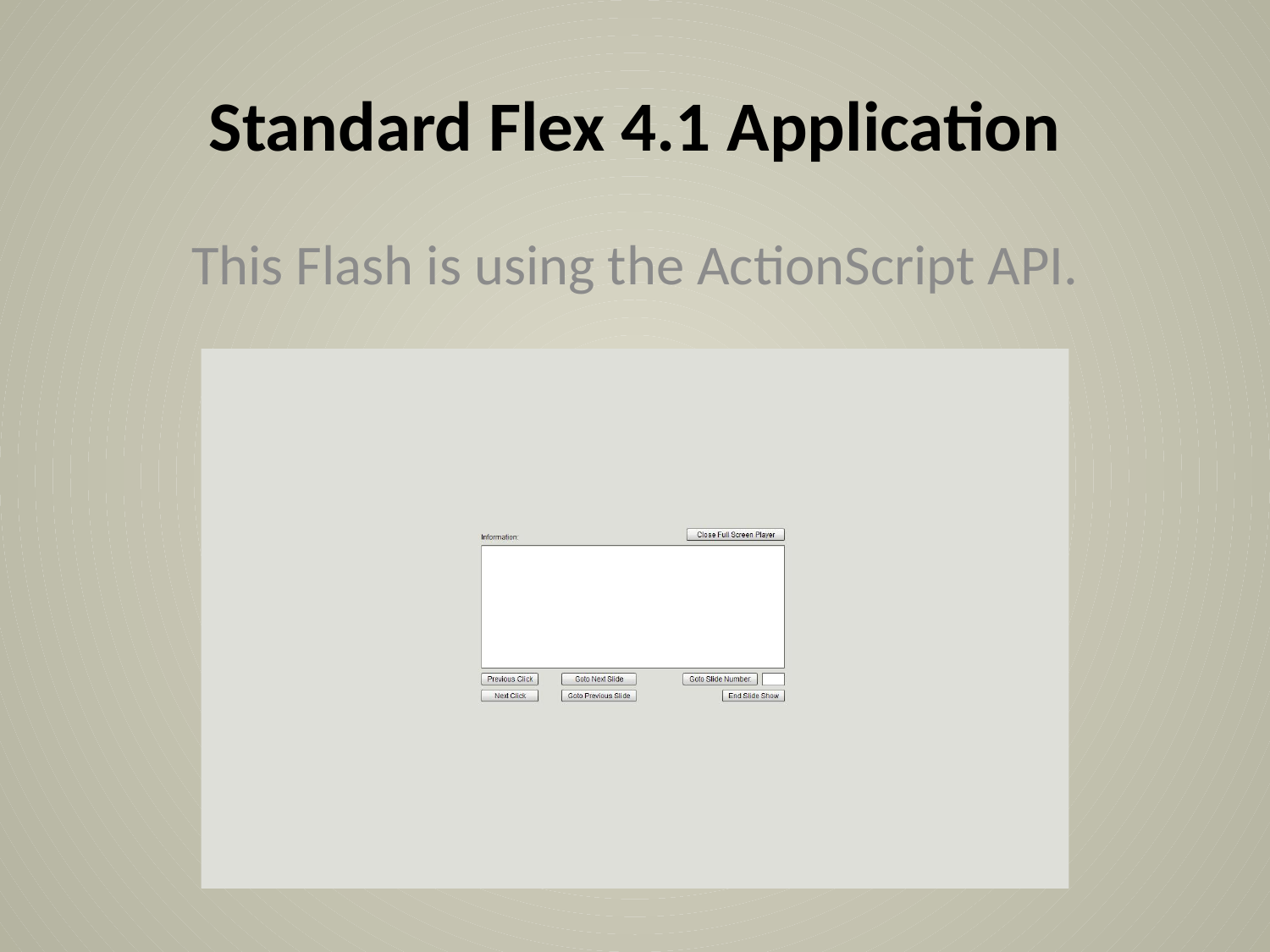

# Standard Flex 4.1 Application
This Flash is using the ActionScript API.